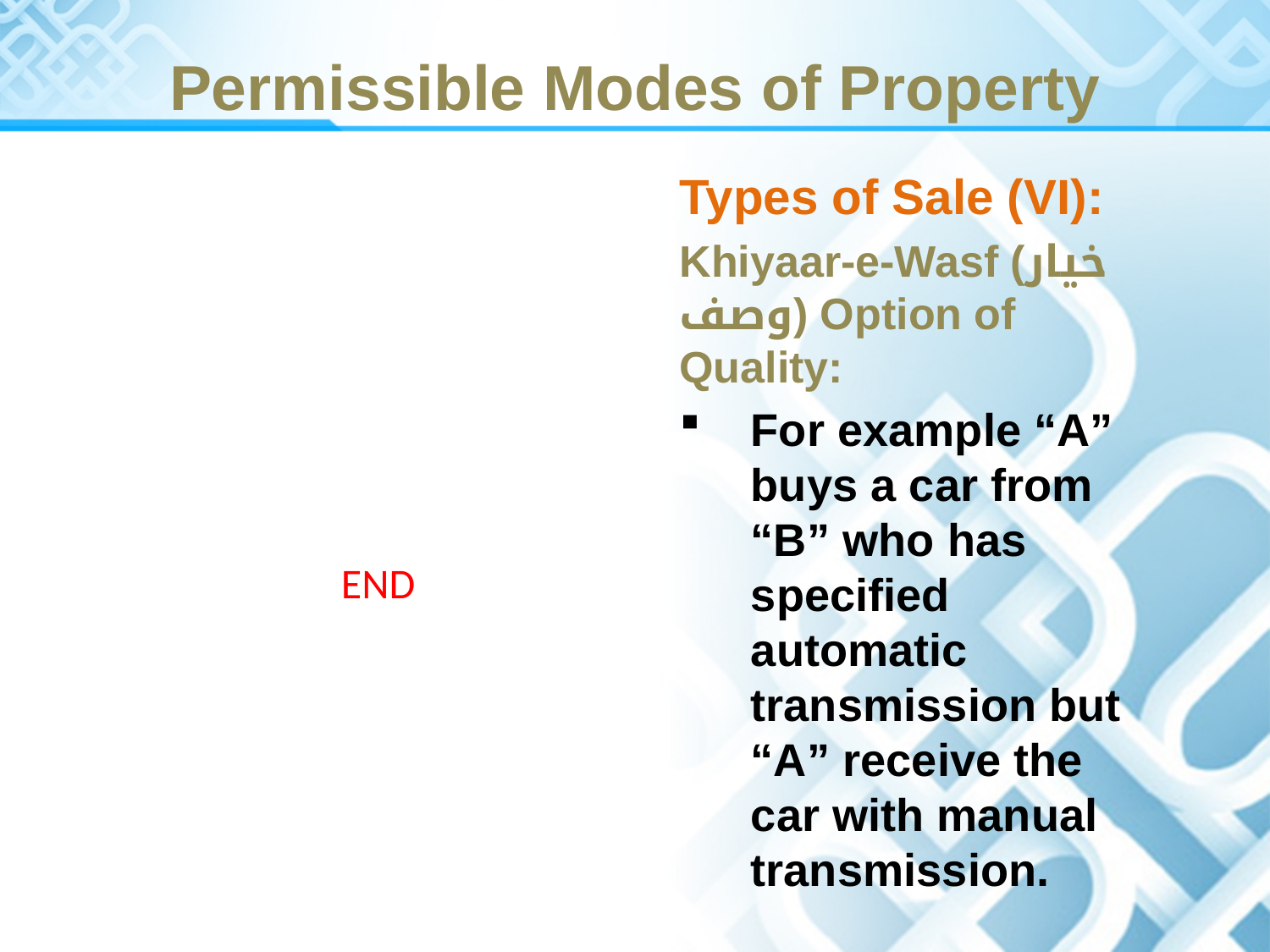

Permissible Modes of Property
Types of Sale (VI):
Khiyaar-e-Wasf (خیار وصف) Option of Quality:
For example “A” buys a car from “B” who has specified automatic transmission but “A” receive the car with manual transmission.
END